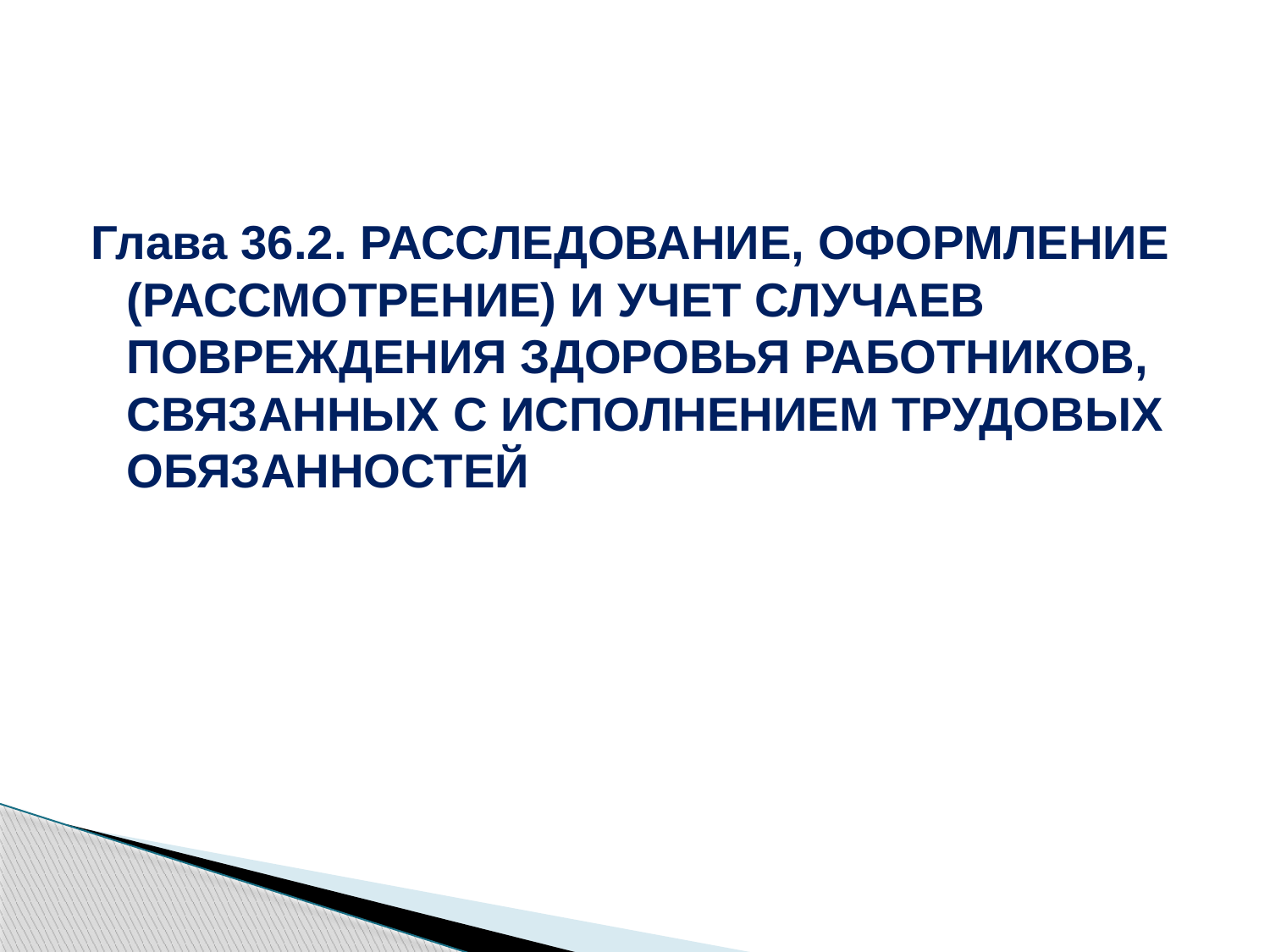

Глава 36.2. РАССЛЕДОВАНИЕ, ОФОРМЛЕНИЕ (РАССМОТРЕНИЕ) И УЧЕТ СЛУЧАЕВ ПОВРЕЖДЕНИЯ ЗДОРОВЬЯ РАБОТНИКОВ, СВЯЗАННЫХ С ИСПОЛНЕНИЕМ ТРУДОВЫХ ОБЯЗАННОСТЕЙ